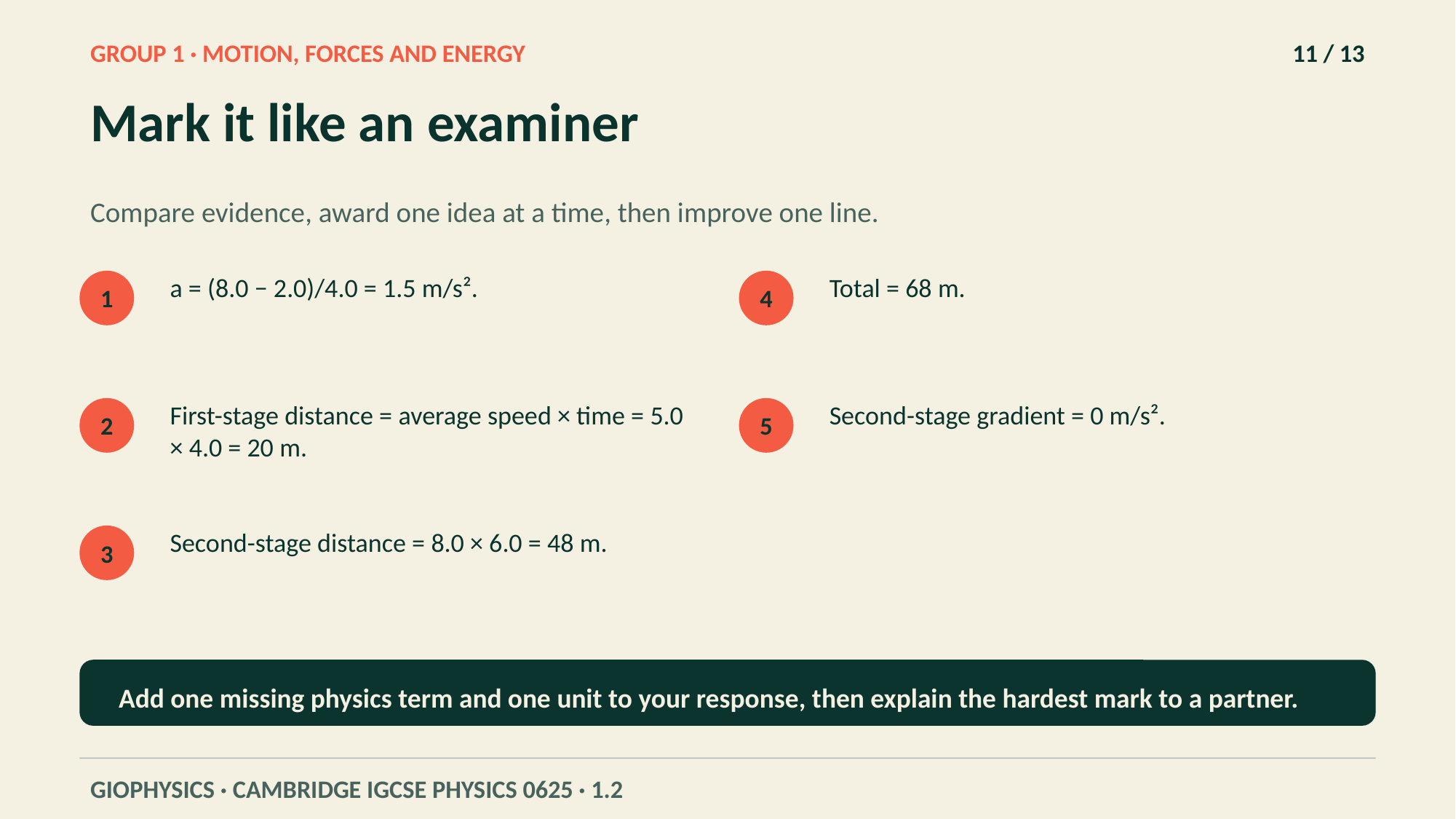

GROUP 1 · MOTION, FORCES AND ENERGY
11 / 13
Mark it like an examiner
Compare evidence, award one idea at a time, then improve one line.
a = (8.0 − 2.0)/4.0 = 1.5 m/s².
Total = 68 m.

1
4
First-stage distance = average speed × time = 5.0 × 4.0 = 20 m.
Second-stage gradient = 0 m/s².

2
5
Second-stage distance = 8.0 × 6.0 = 48 m.

3

Add one missing physics term and one unit to your response, then explain the hardest mark to a partner.

GIOPHYSICS · CAMBRIDGE IGCSE PHYSICS 0625 · 1.2